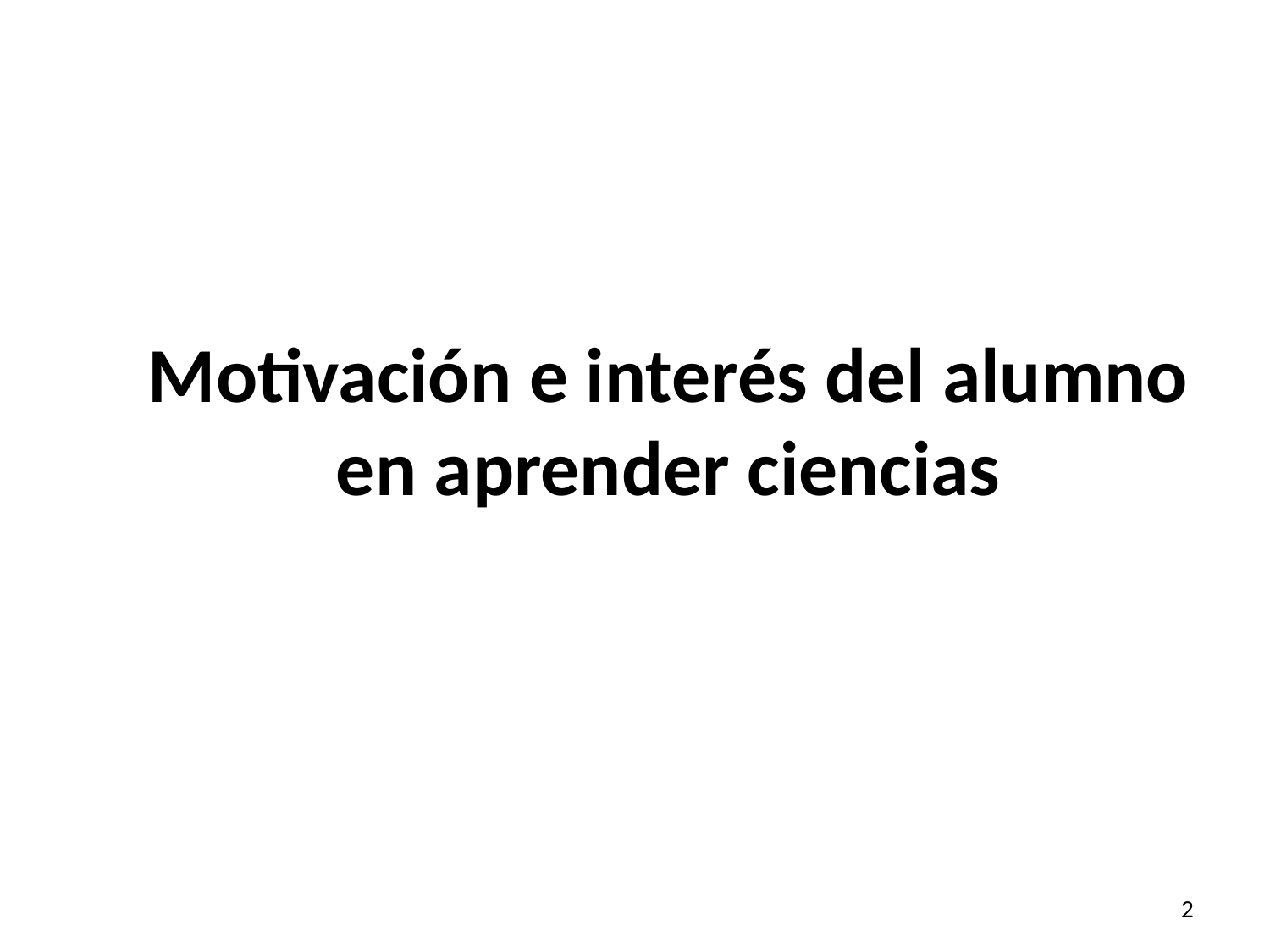

# Motivación e interés del alumno en aprender ciencias
2